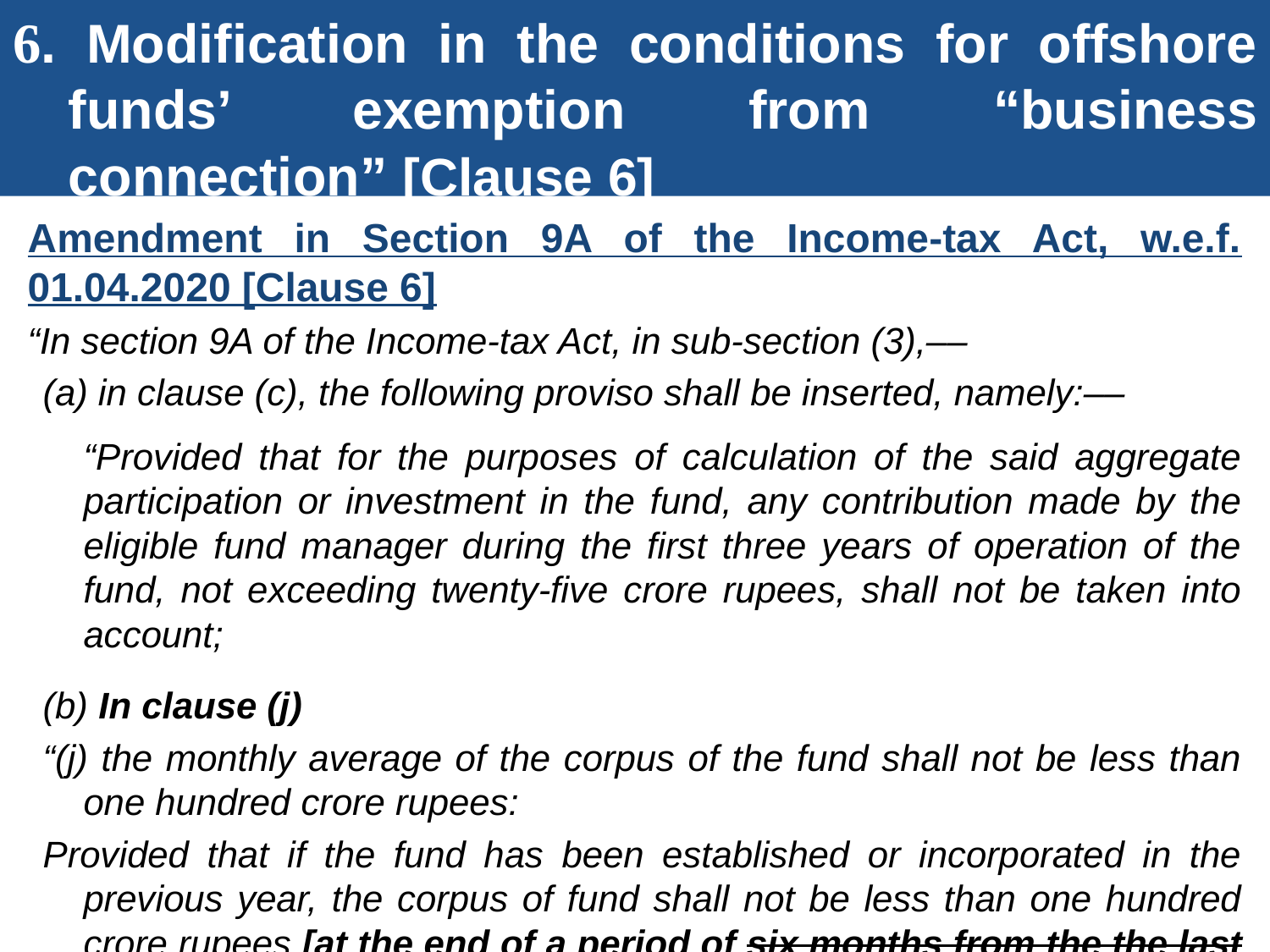

# 6. Modification in the conditions for offshore funds’ exemption from “business connection” [Clause 6]
Amendment in Section 9A of the Income-tax Act, w.e.f. 01.04.2020 [Clause 6]
“In section 9A of the Income-tax Act, in sub-section (3),––
(a) in clause (c), the following proviso shall be inserted, namely:––

“Provided that for the purposes of calculation of the said aggregate participation or investment in the fund, any contribution made by the eligible fund manager during the first three years of operation of the fund, not exceeding twenty-five crore rupees, shall not be taken into account;

(b) In clause (j)
“(j) the monthly average of the corpus of the fund shall not be less than one hundred crore rupees:
Provided that if the fund has been established or incorporated in the previous year, the corpus of fund shall not be less than one hundred crore rupees [at the end of a period of six months from the the last day of the month of its establishment or incorporation, or at the end of such previous year, whichever is later] “twelve months from the last day of the month of its establishment or incorporation.”
62